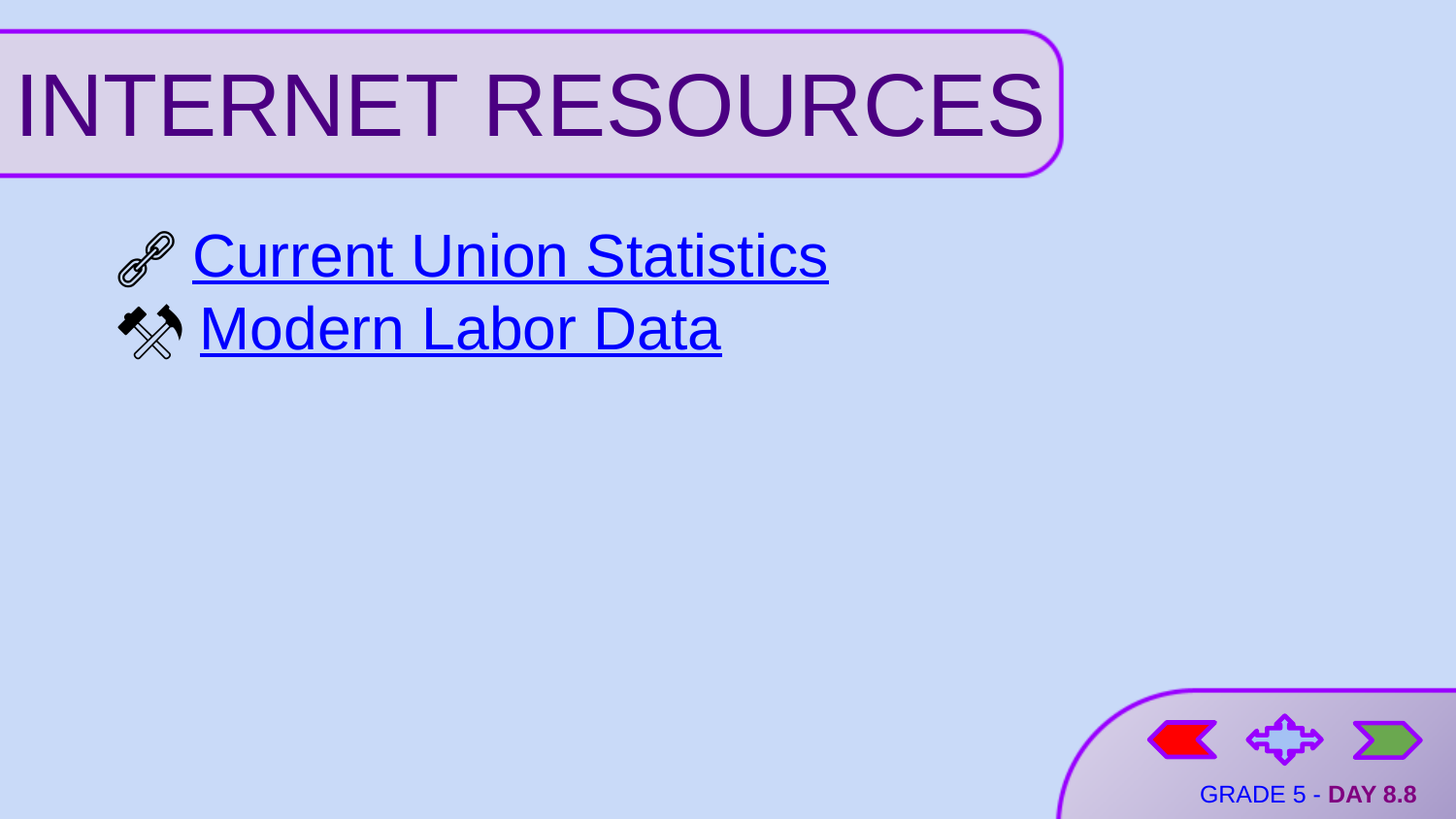

# INTERNET RESOURCES
🔗 Current Union Statistics
⚒️ Modern Labor Data

GRADE 5 - DAY 8.8